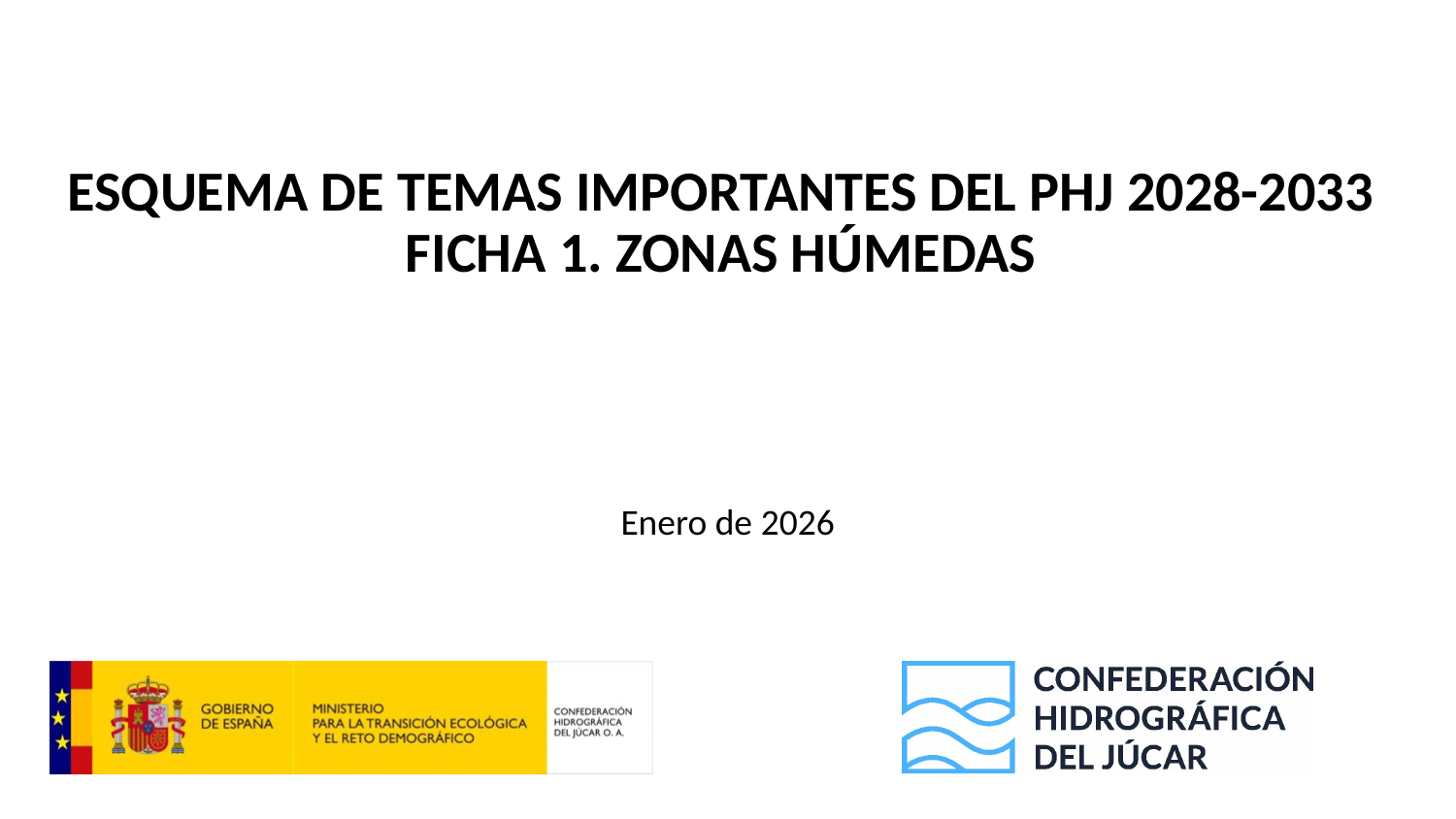

# ESQUEMA DE TEMAS IMPORTANTES DEL PHJ 2028-2033 FICHA 1. ZONAS HÚMEDAS
Enero de 2026